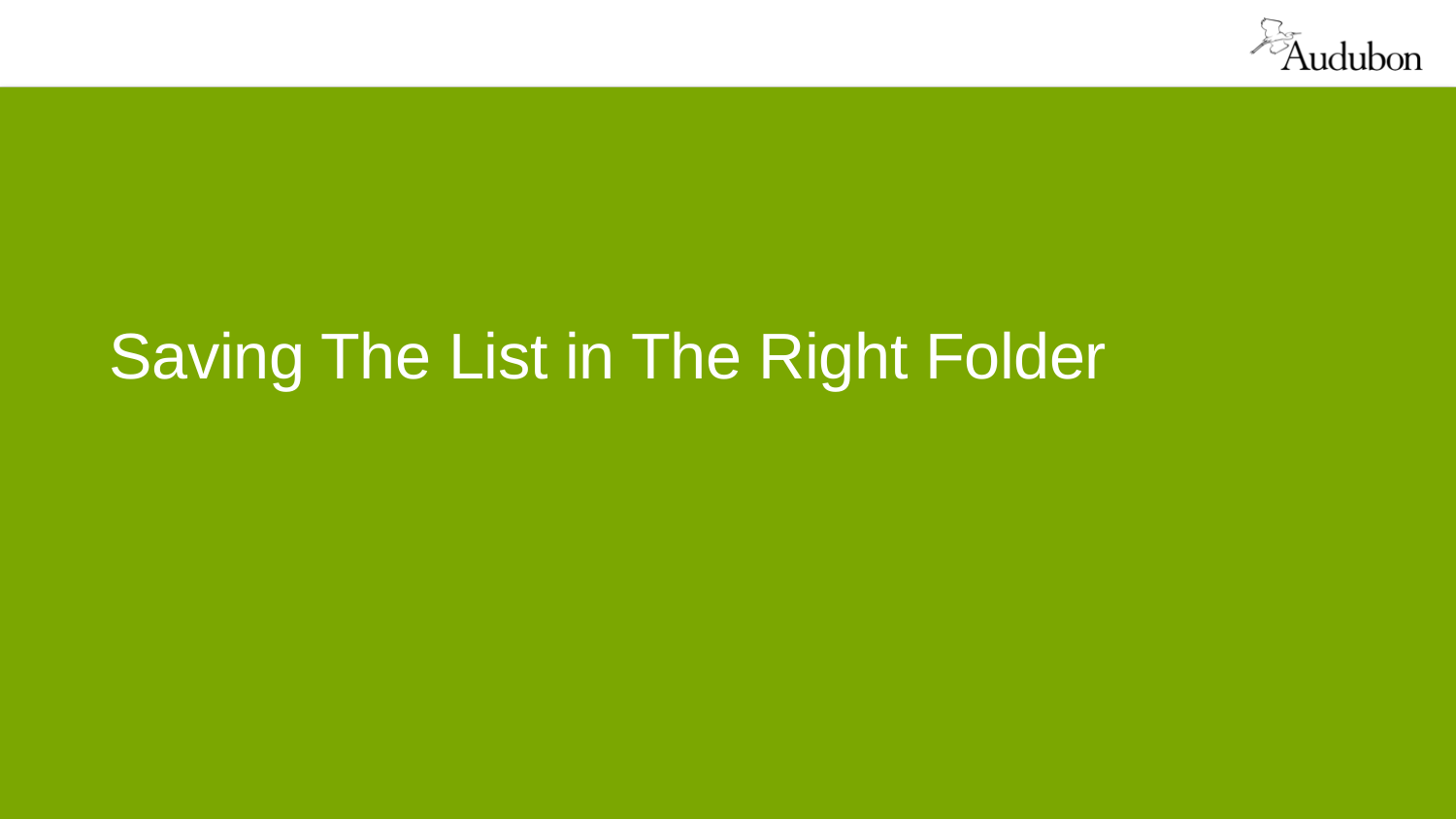

# Saving The List in The Right Folder